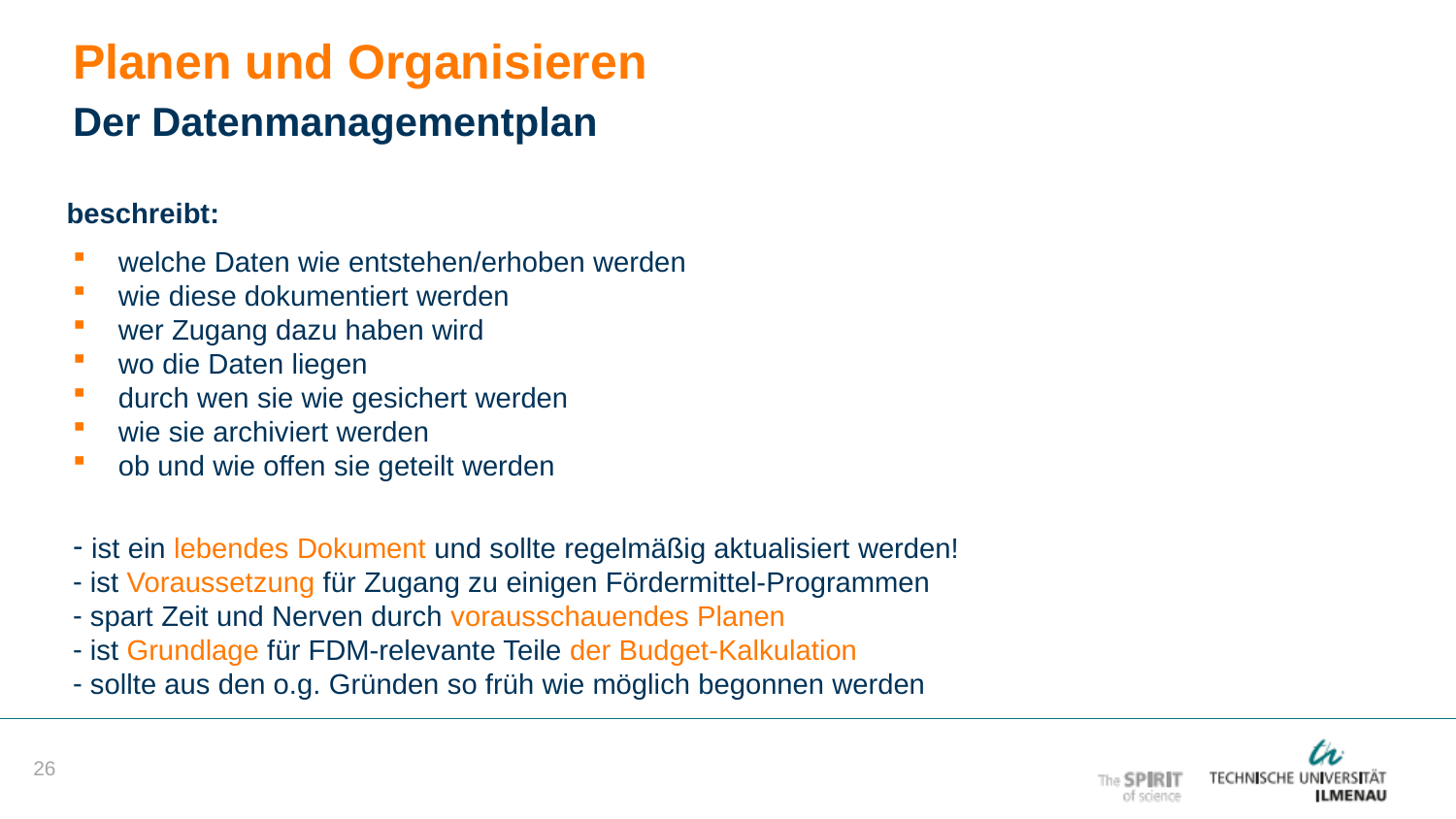

Planen und Organisieren
Der Datenmanagementplan
beschreibt:
welche Daten wie entstehen/erhoben werden
wie diese dokumentiert werden
wer Zugang dazu haben wird
wo die Daten liegen
durch wen sie wie gesichert werden
wie sie archiviert werden
ob und wie offen sie geteilt werden

 ist ein lebendes Dokument und sollte regelmäßig aktualisiert werden!
 ist Voraussetzung für Zugang zu einigen Fördermittel-Programmen
 spart Zeit und Nerven durch vorausschauendes Planen
 ist Grundlage für FDM-relevante Teile der Budget-Kalkulation
 sollte aus den o.g. Gründen so früh wie möglich begonnen werden

26
Seite 7